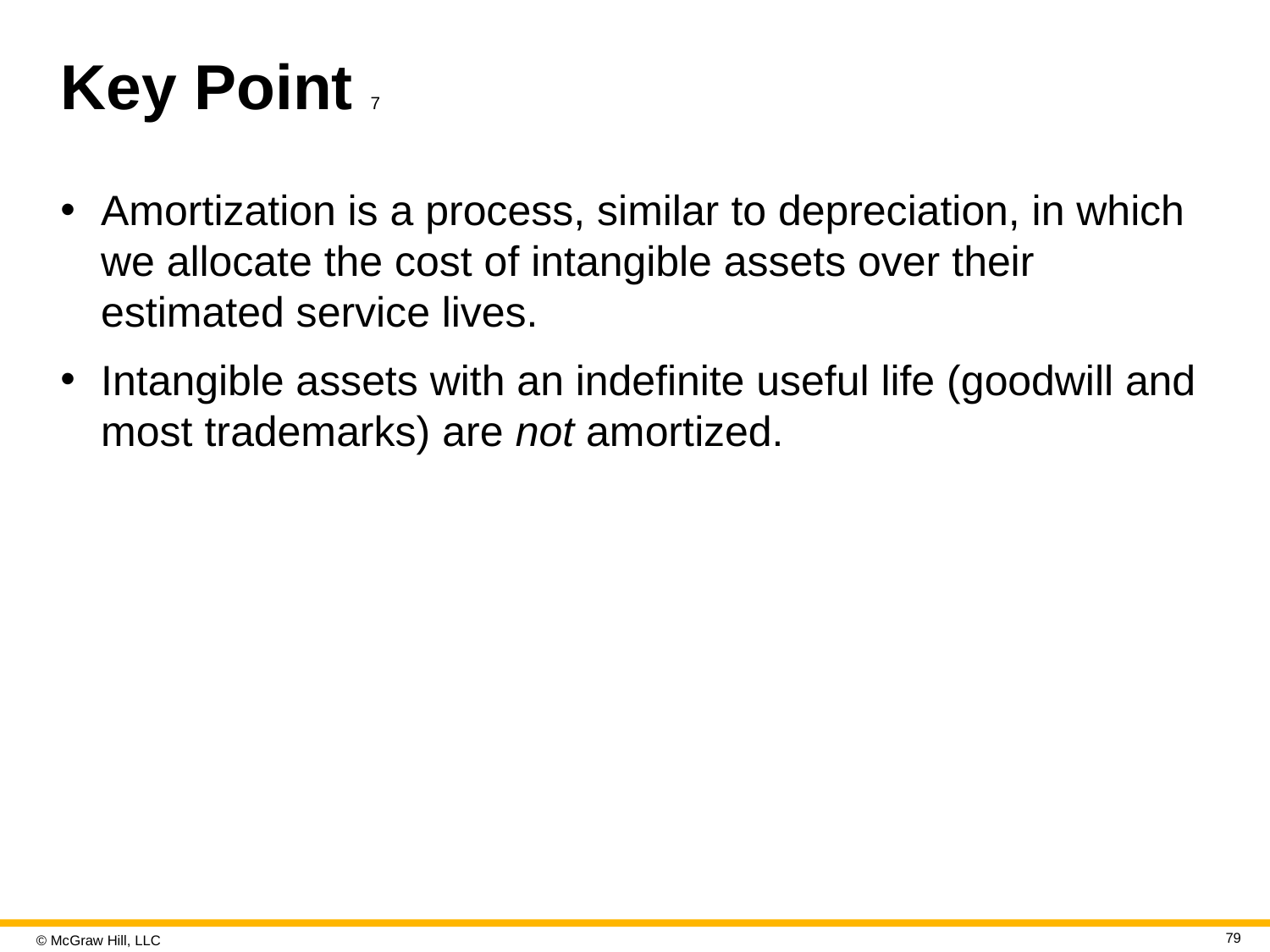

# Key Point 7
Amortization is a process, similar to depreciation, in which we allocate the cost of intangible assets over their estimated service lives.
Intangible assets with an indefinite useful life (goodwill and most trademarks) are not amortized.
79